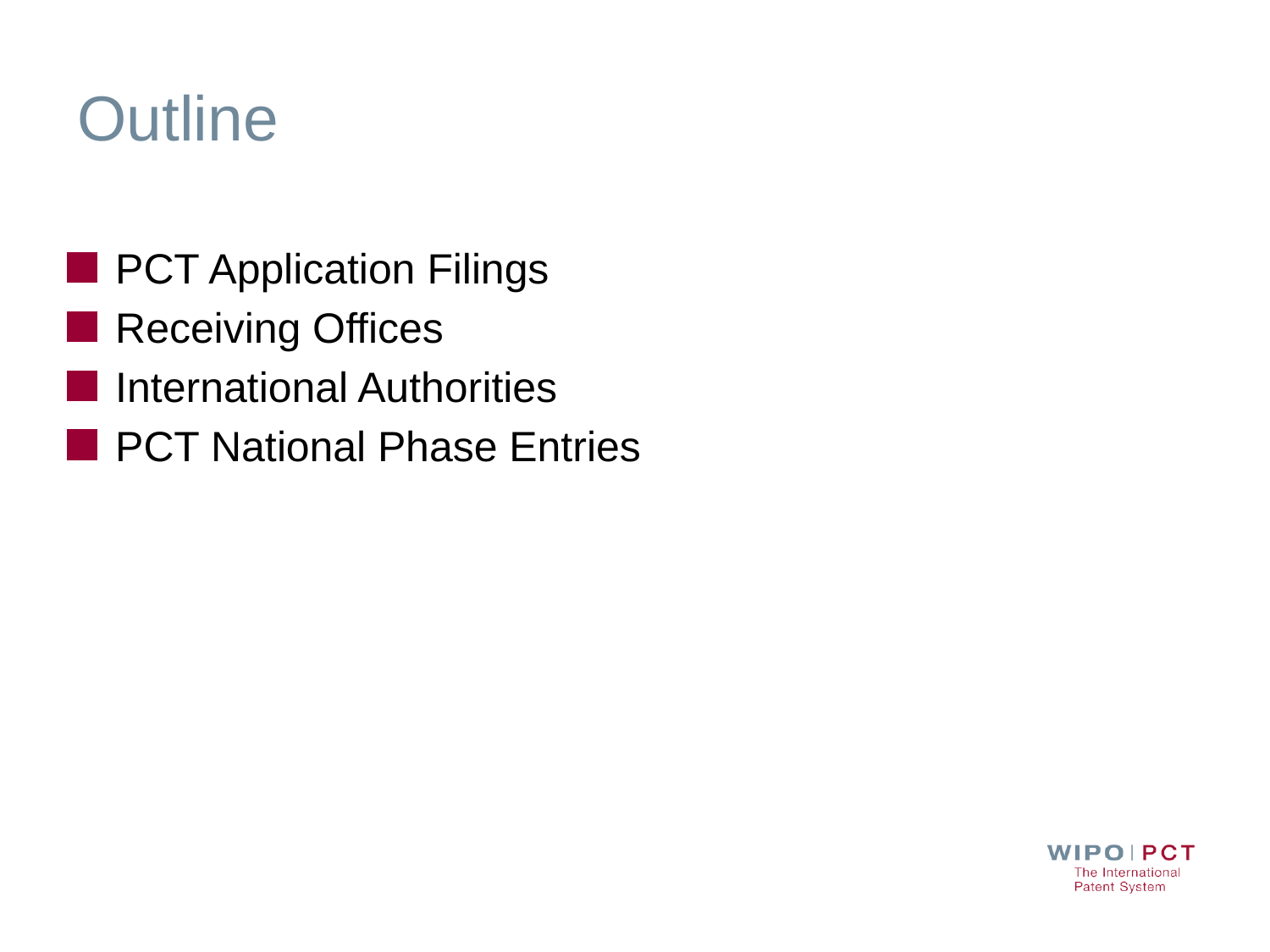

# Outline

PCT Application Filings
Receiving Offices
International Authorities
PCT National Phase Entries